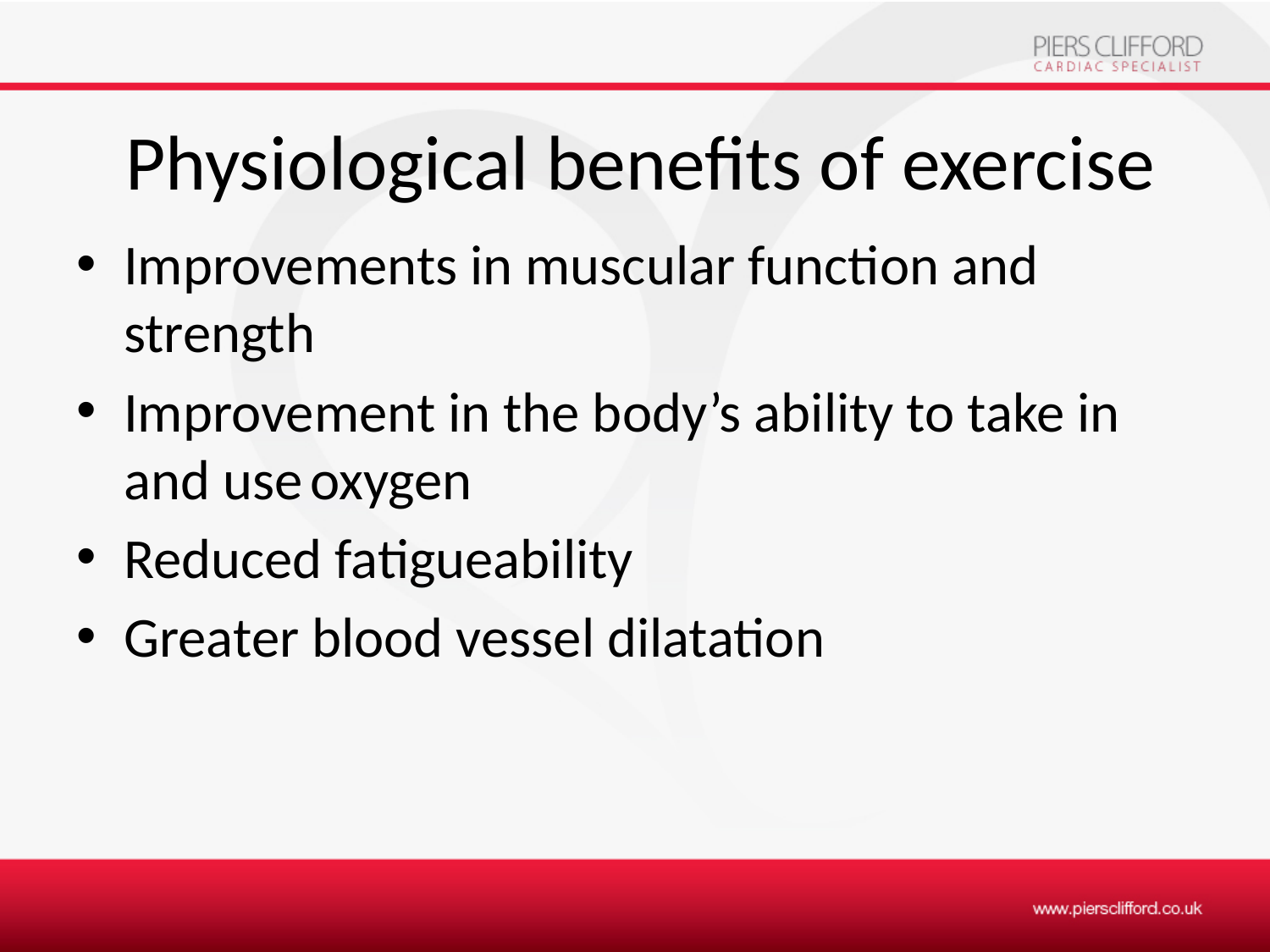

# Physiological benefits of exercise
Improvements in muscular function and strength
Improvement in the body’s ability to take in and use oxygen
Reduced fatigueability
Greater blood vessel dilatation